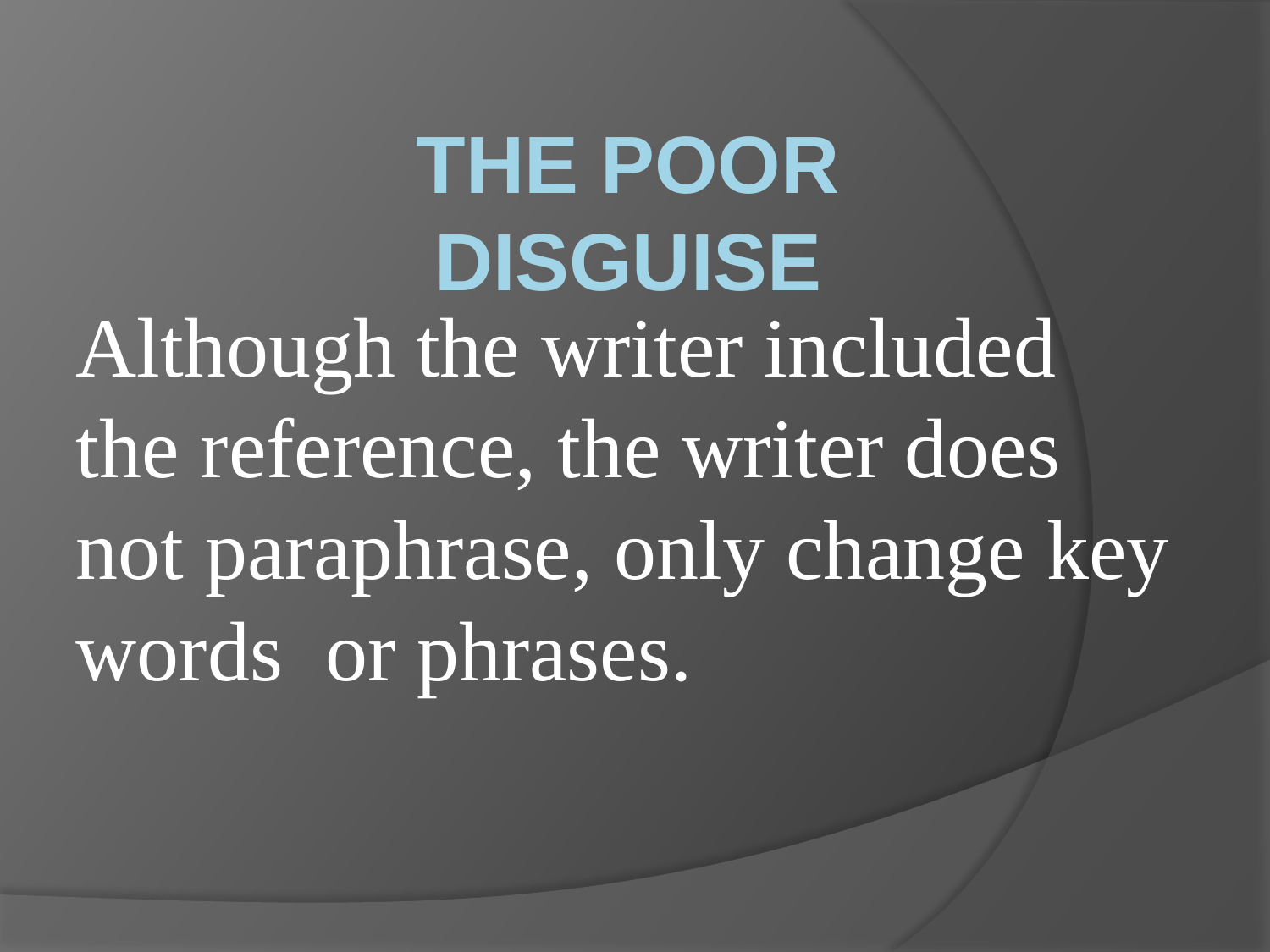

# The Poor Disguise
Although the writer included the reference, the writer does not paraphrase, only change key words  or phrases.